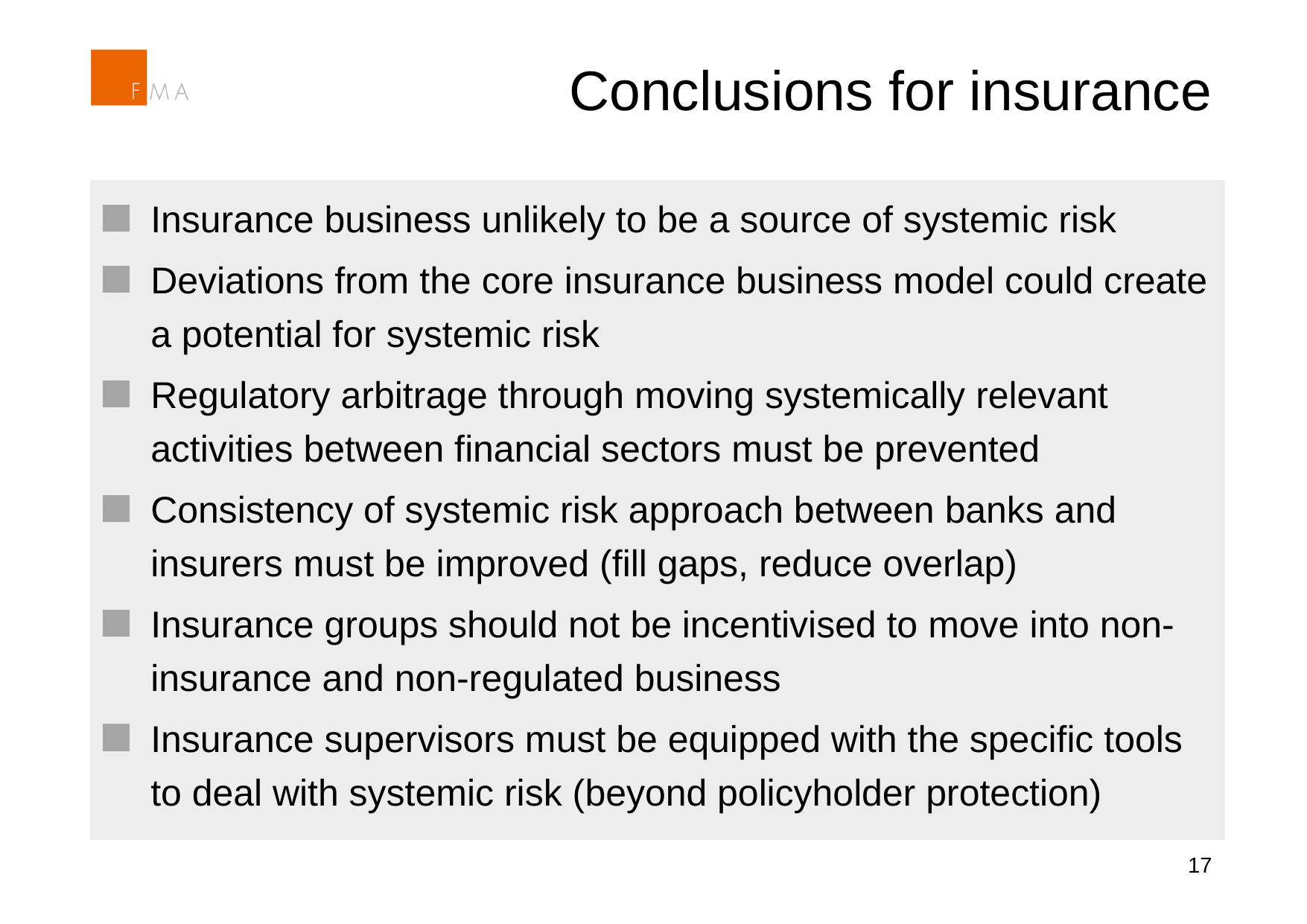

# Conclusions for insurance
Insurance business unlikely to be a source of systemic risk
Deviations from the core insurance business model could create a potential for systemic risk
Regulatory arbitrage through moving systemically relevant activities between financial sectors must be prevented
Consistency of systemic risk approach between banks and insurers must be improved (fill gaps, reduce overlap)
Insurance groups should not be incentivised to move into non-insurance and non-regulated business
Insurance supervisors must be equipped with the specific tools to deal with systemic risk (beyond policyholder protection)

17